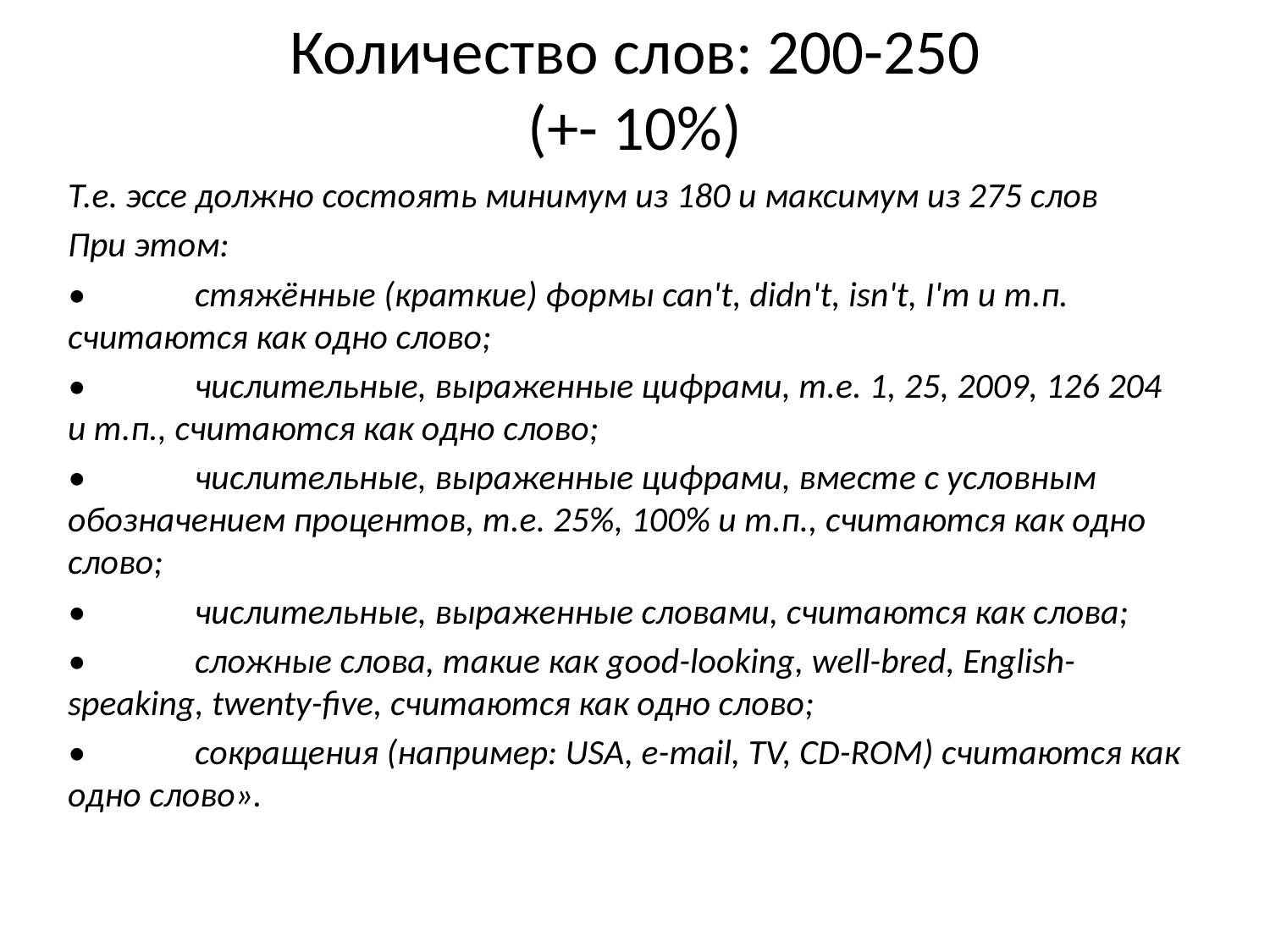

# Количество слов: 200-250 (+- 10%)
Т.е. эссе должно состоять минимум из 180 и максимум из 275 слов
При этом:
•	стяжённые (краткие) формы can't, didn't, isn't, I'm и т.п. считаются как одно слово;
•	числительные, выраженные цифрами, т.е. 1, 25, 2009, 126 204 и т.п., считаются как одно слово;
•	числительные, выраженные цифрами, вместе с условным обозначением процентов, т.е. 25%, 100% и т.п., считаются как одно слово;
•	числительные, выраженные словами, считаются как слова;
•	сложные слова, такие как good-looking, well-bred, English-speaking, twenty-five, считаются как одно слово;
•	сокращения (например: USA, e-mail, TV, CD-ROM) считаются как одно слово».